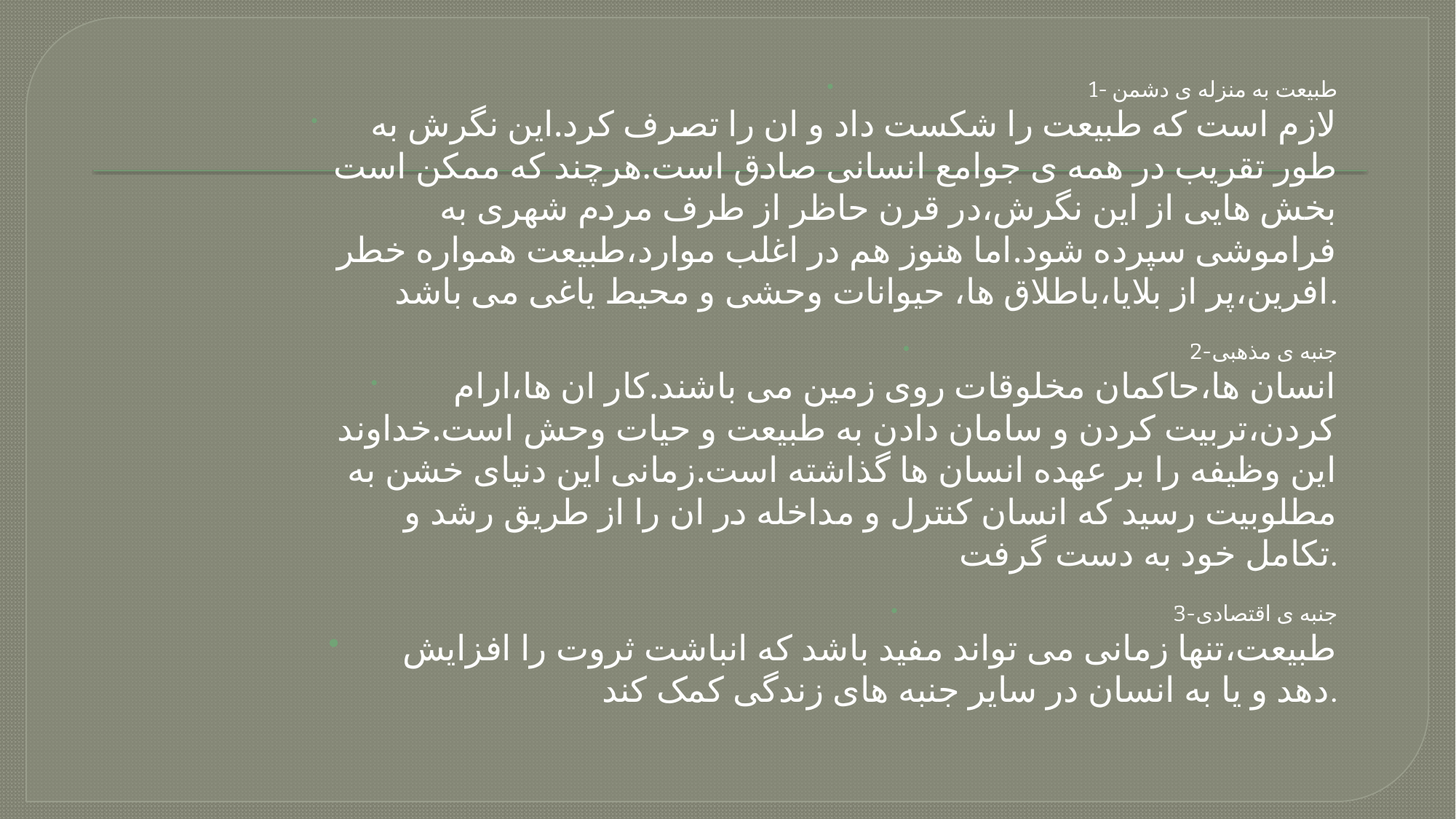

1- طبیعت به منزله ی دشمن
  لازم است که طبیعت را شکست داد و ان را تصرف کرد.این نگرش به طور تقریب در همه ی جوامع انسانی صادق است.هرچند که ممکن است بخش هایی از این نگرش،در قرن حاظر از طرف مردم شهری به فراموشی سپرده شود.اما هنوز هم در اغلب موارد،طبیعت همواره خطر افرین،پر از بلایا،باطلاق ها، حیوانات وحشی و محیط یاغی می باشد.

  2-جنبه ی مذهبی
  انسان ها،حاکمان مخلوقات روی زمین می باشند.کار ان ها،ارام کردن،تربیت کردن و سامان دادن به طبیعت و حیات وحش است.خداوند این وظیفه را بر عهده انسان ها گذاشته است.زمانی این دنیای خشن به مطلوبیت رسید که انسان کنترل و مداخله در ان را از طریق رشد و تکامل خود به دست گرفت.

  3-جنبه ی اقتصادی
  طبیعت،تنها زمانی می تواند مفید باشد که انباشت ثروت را افزایش دهد و یا به انسان در سایر جنبه های زندگی کمک کند.